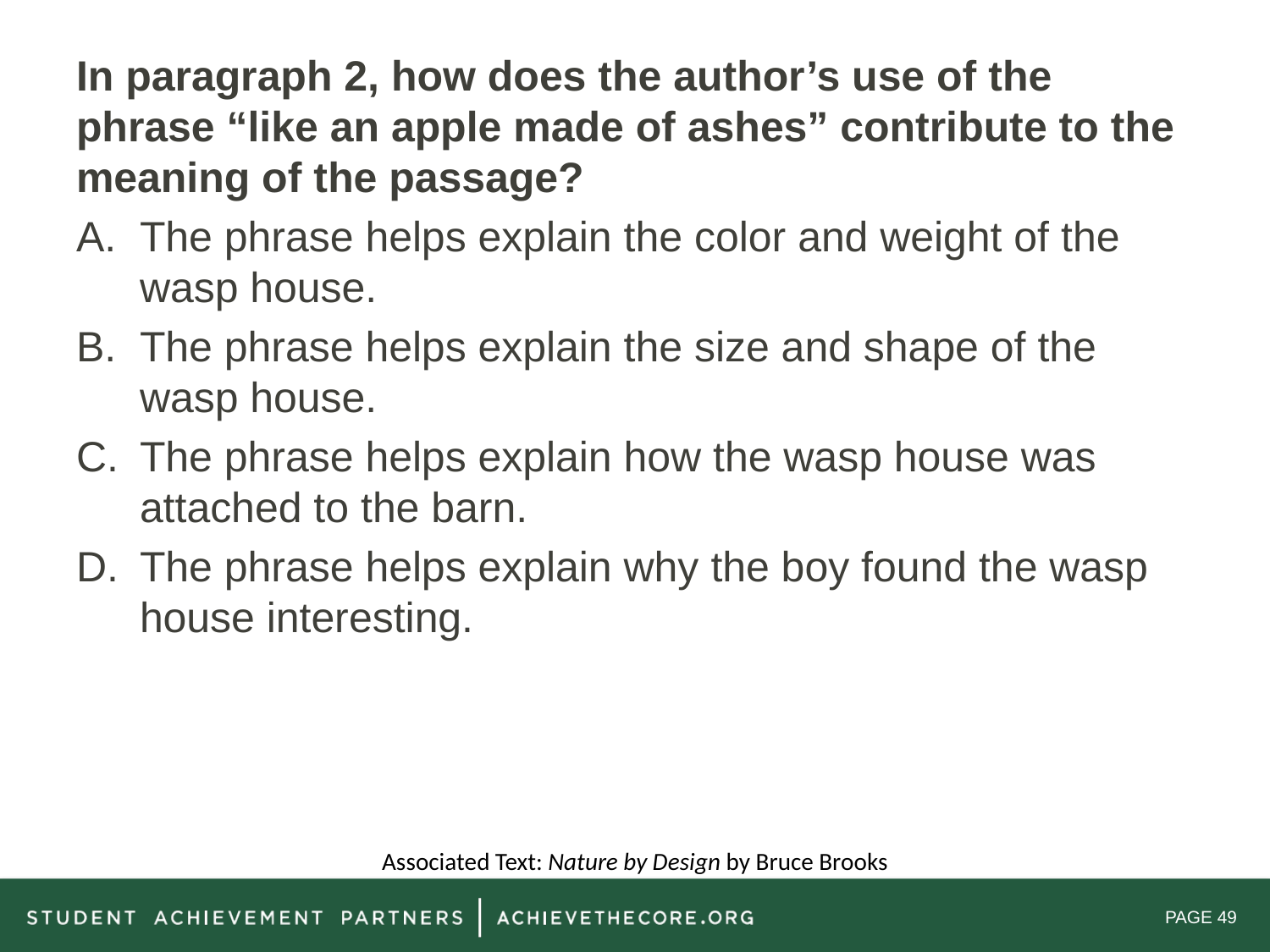

In paragraph 2, how does the author’s use of the phrase “like an apple made of ashes” contribute to the meaning of the passage?
The phrase helps explain the color and weight of the wasp house.
The phrase helps explain the size and shape of the wasp house.
The phrase helps explain how the wasp house was attached to the barn.
The phrase helps explain why the boy found the wasp house interesting.
Associated Text: Nature by Design by Bruce Brooks